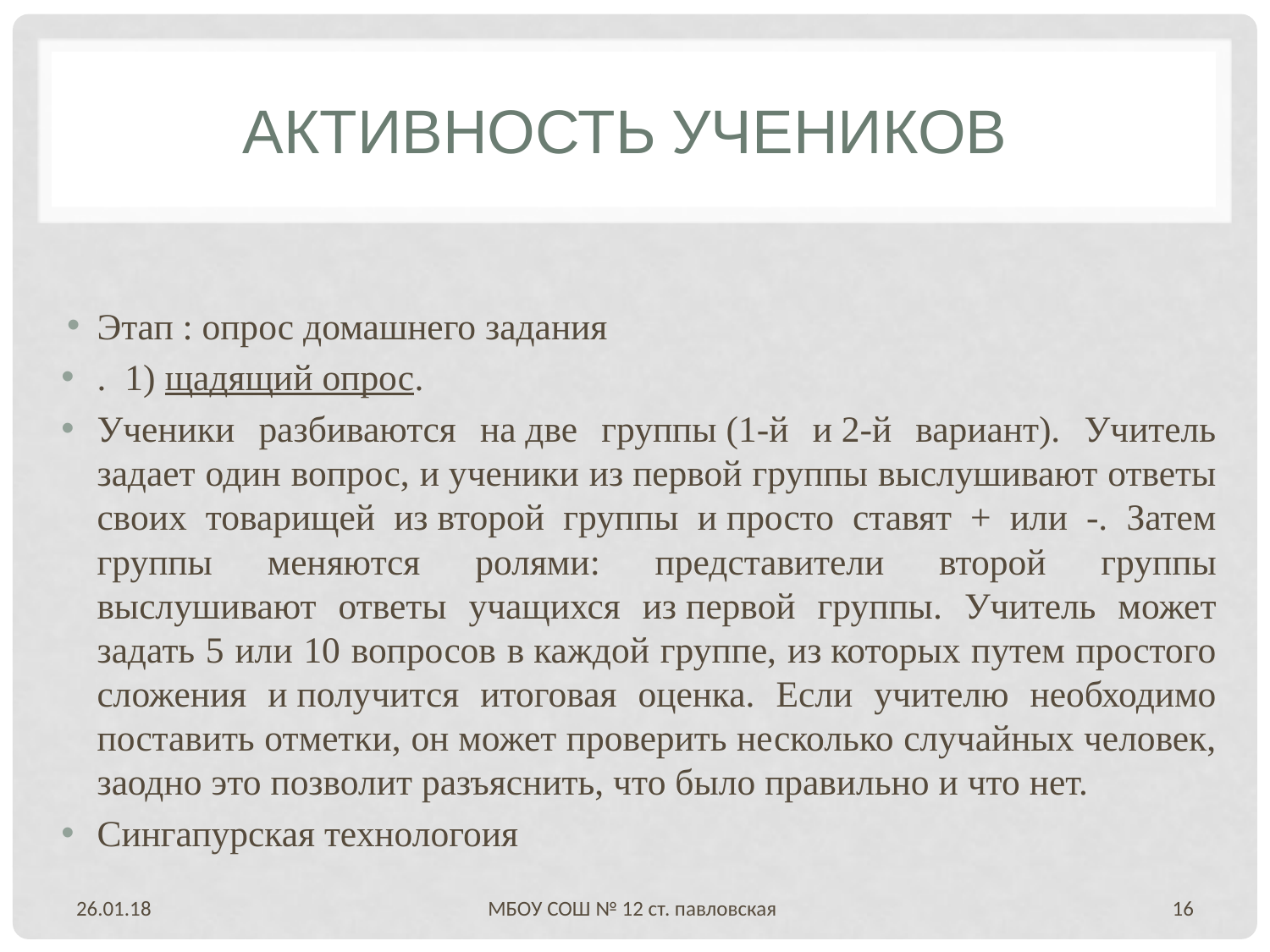

# Активность учеников
Этап : опрос домашнего задания
.  1) щадящий опрос.
Ученики разбиваются на две группы (1-й и 2-й вариант). Учитель задает один вопрос, и ученики из первой группы выслушивают ответы своих товарищей из второй группы и просто ставят + или -. Затем группы меняются ролями: представители второй группы выслушивают ответы учащихся из первой группы. Учитель может задать 5 или 10 вопросов в каждой группе, из которых путем простого сложения и получится итоговая оценка. Если учителю необходимо поставить отметки, он может проверить несколько случайных человек, заодно это позволит разъяснить, что было правильно и что нет.
Сингапурская технологоия

26.01.18
МБОУ СОШ № 12 ст. павловская
16